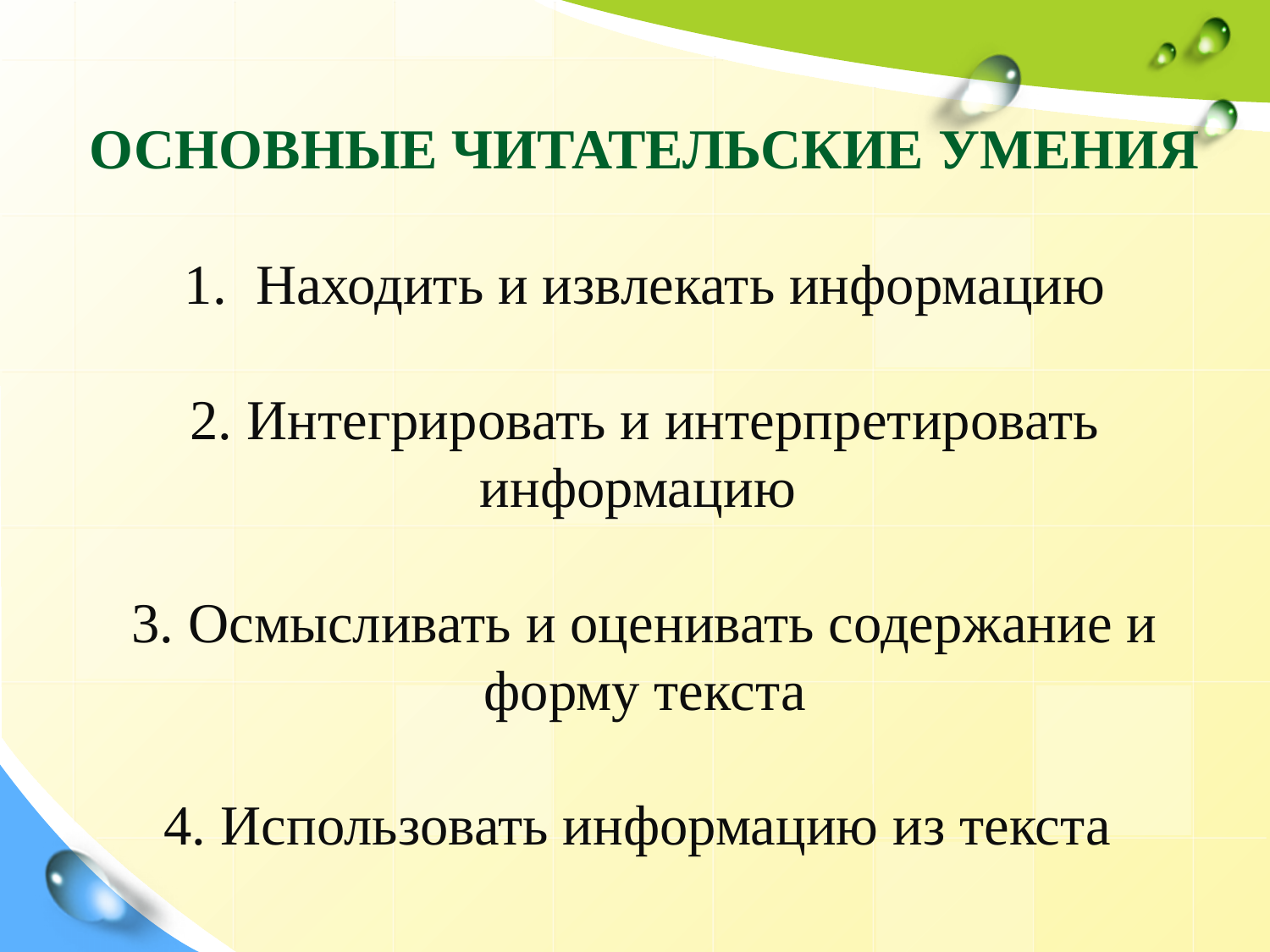

ОСНОВНЫЕ ЧИТАТЕЛЬСКИЕ УМЕНИЯ

Находить и извлекать информацию

2. Интегрировать и интерпретировать информацию

3. Осмысливать и оценивать содержание и форму текста

4. Использовать информацию из текста